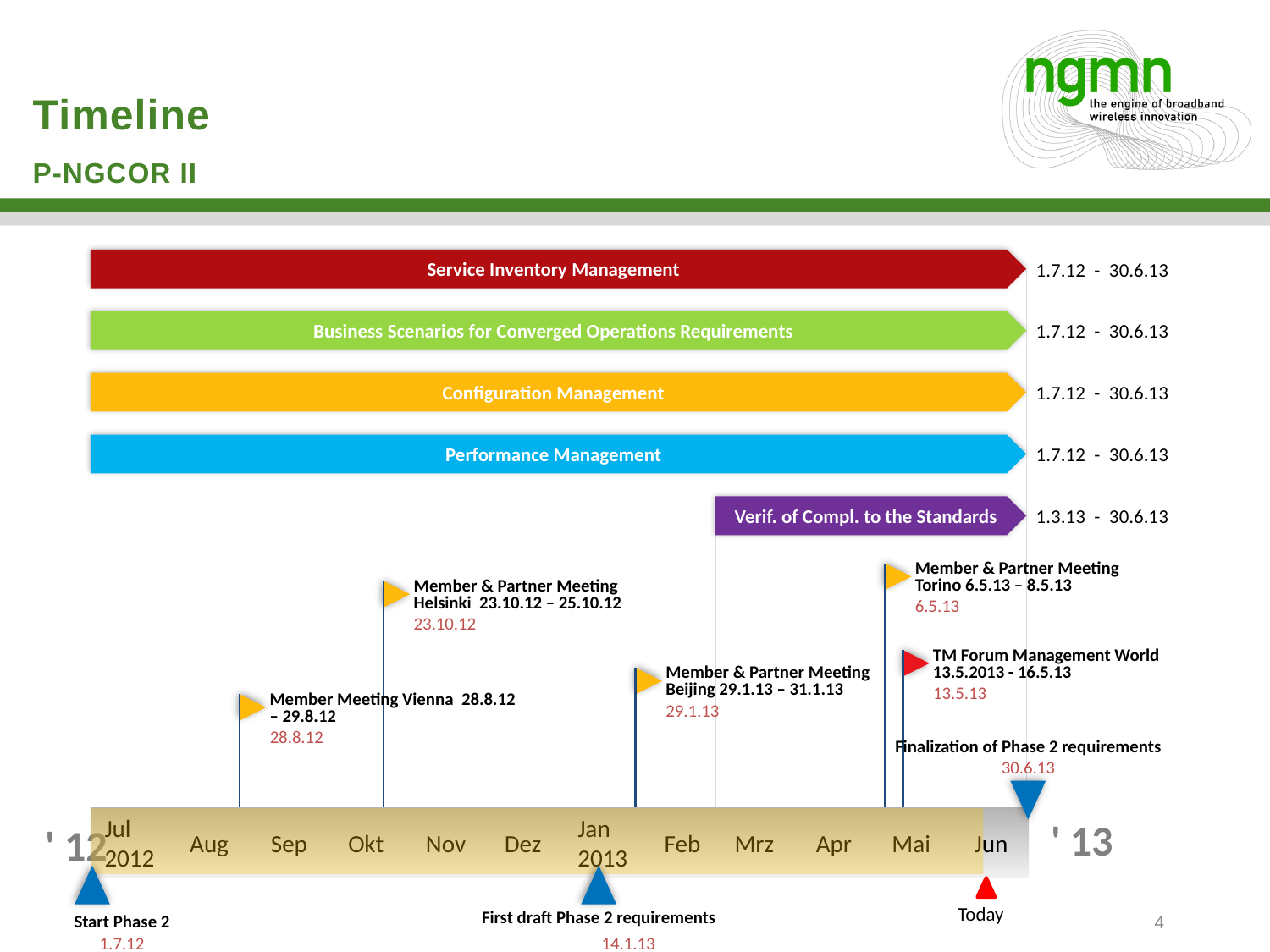

# Timeline
P-NGCOR II

Service Inventory Management
1.7.12  -  30.6.13
Business Scenarios for Converged Operations Requirements
1.7.12  -  30.6.13
Configuration Management
1.7.12  -  30.6.13
Performance Management
1.7.12  -  30.6.13
Verif. of Compl. to the Standards
1.3.13  -  30.6.13
Member & Partner Meeting Torino 6.5.13 – 8.5.13

Member & Partner Meeting Helsinki  23.10.12 – 25.10.12

6.5.13
23.10.12
TM Forum Management World 13.5.2013 - 16.5.13

Member & Partner Meeting Beijing 29.1.13 – 31.1.13

13.5.13
Member Meeting Vienna  28.8.12 – 29.8.12

29.1.13
28.8.12
Finalization of Phase 2 requirements
30.6.13

Jul
2012
Aug
Sep
Okt
Nov
Dez
Jan
2013
Feb
Mrz
Apr
Mai
Jun
' 13

' 12

Today
4
First draft Phase 2 requirements
Start Phase 2
1.7.12
14.1.13